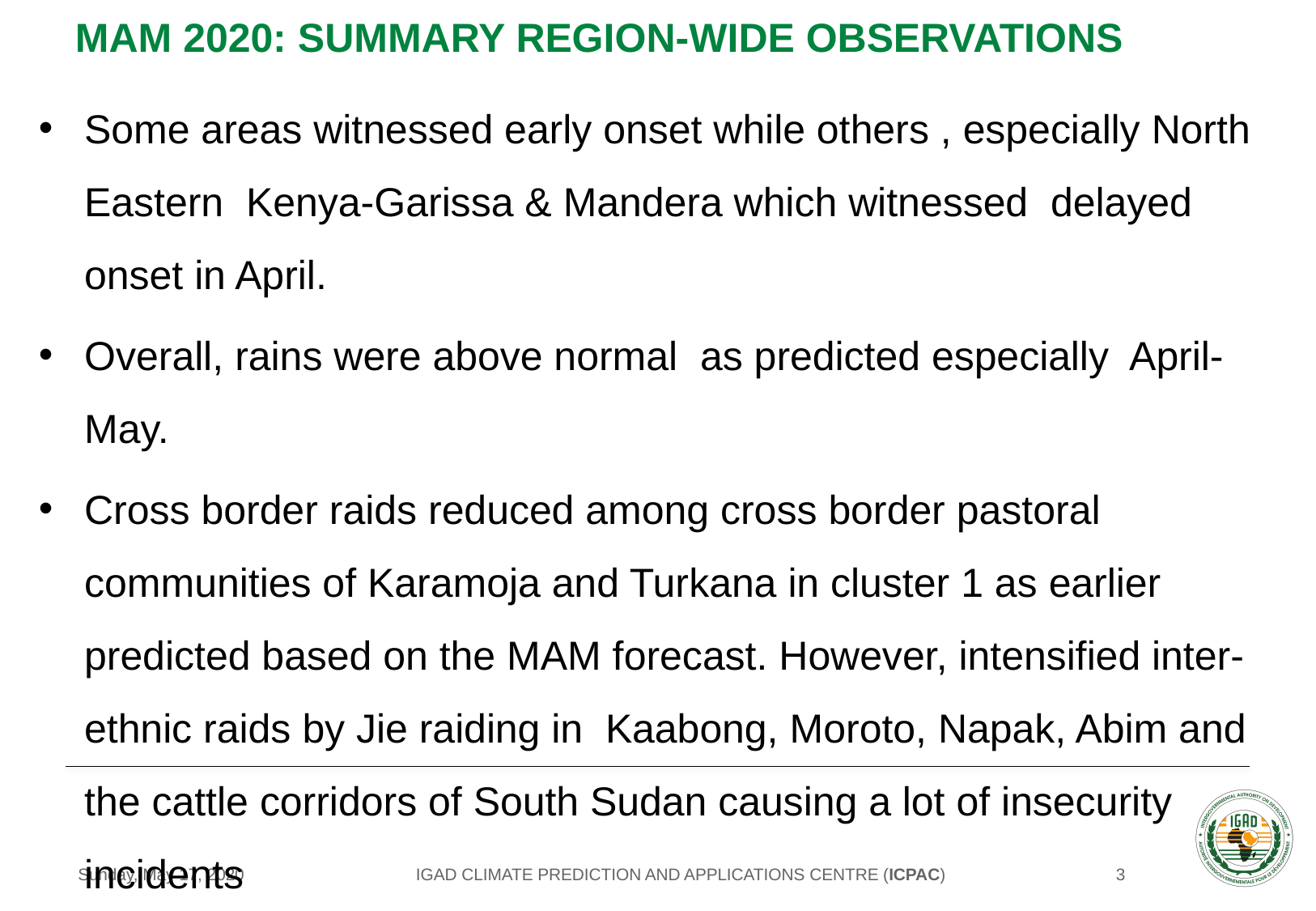

# MAM 2020: summary Region-wide observations
Some areas witnessed early onset while others , especially North Eastern  Kenya-Garissa & Mandera which witnessed  delayed onset in April.
Overall, rains were above normal  as predicted especially  April-May.
Cross border raids reduced among cross border pastoral communities of Karamoja and Turkana in cluster 1 as earlier predicted based on the MAM forecast. However, intensified inter-ethnic raids by Jie raiding in  Kaabong, Moroto, Napak, Abim and the cattle corridors of South Sudan causing a lot of insecurity incidents
IGAD CLIMATE PREDICTION AND APPLICATIONS CENTRE (ICPAC)
Sunday, May 17, 2020
3